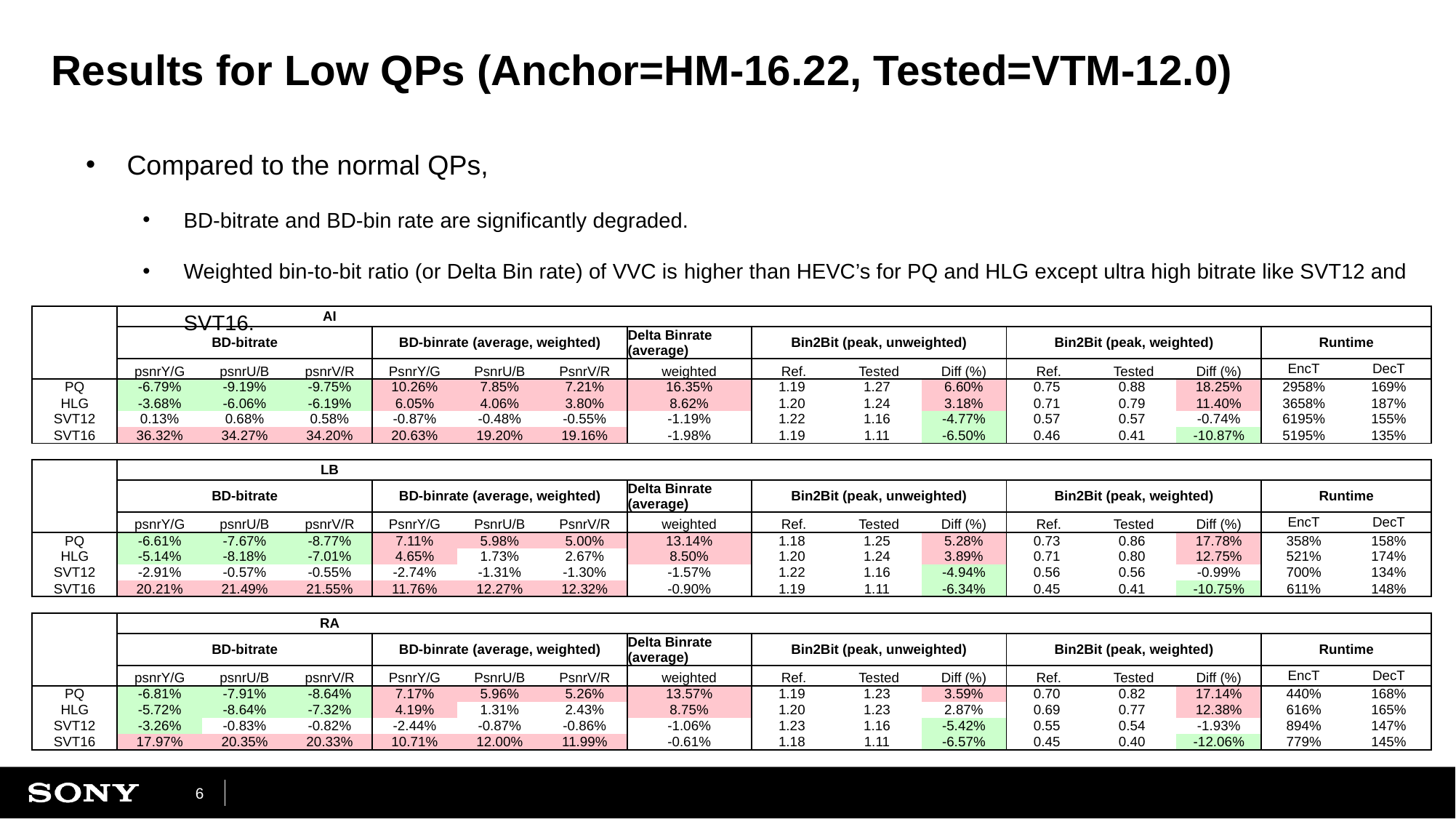

# Results for Low QPs (Anchor=HM-16.22, Tested=VTM-12.0)
Compared to the normal QPs,
BD-bitrate and BD-bin rate are significantly degraded.
Weighted bin-to-bit ratio (or Delta Bin rate) of VVC is higher than HEVC’s for PQ and HLG except ultra high bitrate like SVT12 and SVT16.

|  |  |  | AI |  |  |  |  |  |  |  |  |  |  |  |  |
| --- | --- | --- | --- | --- | --- | --- | --- | --- | --- | --- | --- | --- | --- | --- | --- |
|  | BD-bitrate |  |  | BD-binrate (average, weighted) |  |  | Delta Binrate (average) | Bin2Bit (peak, unweighted) |  |  | Bin2Bit (peak, weighted) |  |  | Runtime |  |
|  | psnrY/G | psnrU/B | psnrV/R | PsnrY/G | PsnrU/B | PsnrV/R | weighted | Ref. | Tested | Diff (%) | Ref. | Tested | Diff (%) | EncT | DecT |
| PQ | -6.79% | -9.19% | -9.75% | 10.26% | 7.85% | 7.21% | 16.35% | 1.19 | 1.27 | 6.60% | 0.75 | 0.88 | 18.25% | 2958% | 169% |
| HLG | -3.68% | -6.06% | -6.19% | 6.05% | 4.06% | 3.80% | 8.62% | 1.20 | 1.24 | 3.18% | 0.71 | 0.79 | 11.40% | 3658% | 187% |
| SVT12 | 0.13% | 0.68% | 0.58% | -0.87% | -0.48% | -0.55% | -1.19% | 1.22 | 1.16 | -4.77% | 0.57 | 0.57 | -0.74% | 6195% | 155% |
| SVT16 | 36.32% | 34.27% | 34.20% | 20.63% | 19.20% | 19.16% | -1.98% | 1.19 | 1.11 | -6.50% | 0.46 | 0.41 | -10.87% | 5195% | 135% |
|  |  |  |  |  |  |  |  |  |  |  |  |  |  |  |  |
|  |  |  | LB |  |  |  |  |  |  |  |  |  |  |  |  |
|  | BD-bitrate |  |  | BD-binrate (average, weighted) |  |  | Delta Binrate (average) | Bin2Bit (peak, unweighted) |  |  | Bin2Bit (peak, weighted) |  |  | Runtime |  |
|  | psnrY/G | psnrU/B | psnrV/R | PsnrY/G | PsnrU/B | PsnrV/R | weighted | Ref. | Tested | Diff (%) | Ref. | Tested | Diff (%) | EncT | DecT |
| PQ | -6.61% | -7.67% | -8.77% | 7.11% | 5.98% | 5.00% | 13.14% | 1.18 | 1.25 | 5.28% | 0.73 | 0.86 | 17.78% | 358% | 158% |
| HLG | -5.14% | -8.18% | -7.01% | 4.65% | 1.73% | 2.67% | 8.50% | 1.20 | 1.24 | 3.89% | 0.71 | 0.80 | 12.75% | 521% | 174% |
| SVT12 | -2.91% | -0.57% | -0.55% | -2.74% | -1.31% | -1.30% | -1.57% | 1.22 | 1.16 | -4.94% | 0.56 | 0.56 | -0.99% | 700% | 134% |
| SVT16 | 20.21% | 21.49% | 21.55% | 11.76% | 12.27% | 12.32% | -0.90% | 1.19 | 1.11 | -6.34% | 0.45 | 0.41 | -10.75% | 611% | 148% |
|  |  |  |  |  |  |  |  |  |  |  |  |  |  |  |  |
|  |  |  | RA |  |  |  |  |  |  |  |  |  |  |  |  |
|  | BD-bitrate |  |  | BD-binrate (average, weighted) |  |  | Delta Binrate (average) | Bin2Bit (peak, unweighted) |  |  | Bin2Bit (peak, weighted) |  |  | Runtime |  |
|  | psnrY/G | psnrU/B | psnrV/R | PsnrY/G | PsnrU/B | PsnrV/R | weighted | Ref. | Tested | Diff (%) | Ref. | Tested | Diff (%) | EncT | DecT |
| PQ | -6.81% | -7.91% | -8.64% | 7.17% | 5.96% | 5.26% | 13.57% | 1.19 | 1.23 | 3.59% | 0.70 | 0.82 | 17.14% | 440% | 168% |
| HLG | -5.72% | -8.64% | -7.32% | 4.19% | 1.31% | 2.43% | 8.75% | 1.20 | 1.23 | 2.87% | 0.69 | 0.77 | 12.38% | 616% | 165% |
| SVT12 | -3.26% | -0.83% | -0.82% | -2.44% | -0.87% | -0.86% | -1.06% | 1.23 | 1.16 | -5.42% | 0.55 | 0.54 | -1.93% | 894% | 147% |
| SVT16 | 17.97% | 20.35% | 20.33% | 10.71% | 12.00% | 11.99% | -0.61% | 1.18 | 1.11 | -6.57% | 0.45 | 0.40 | -12.06% | 779% | 145% |